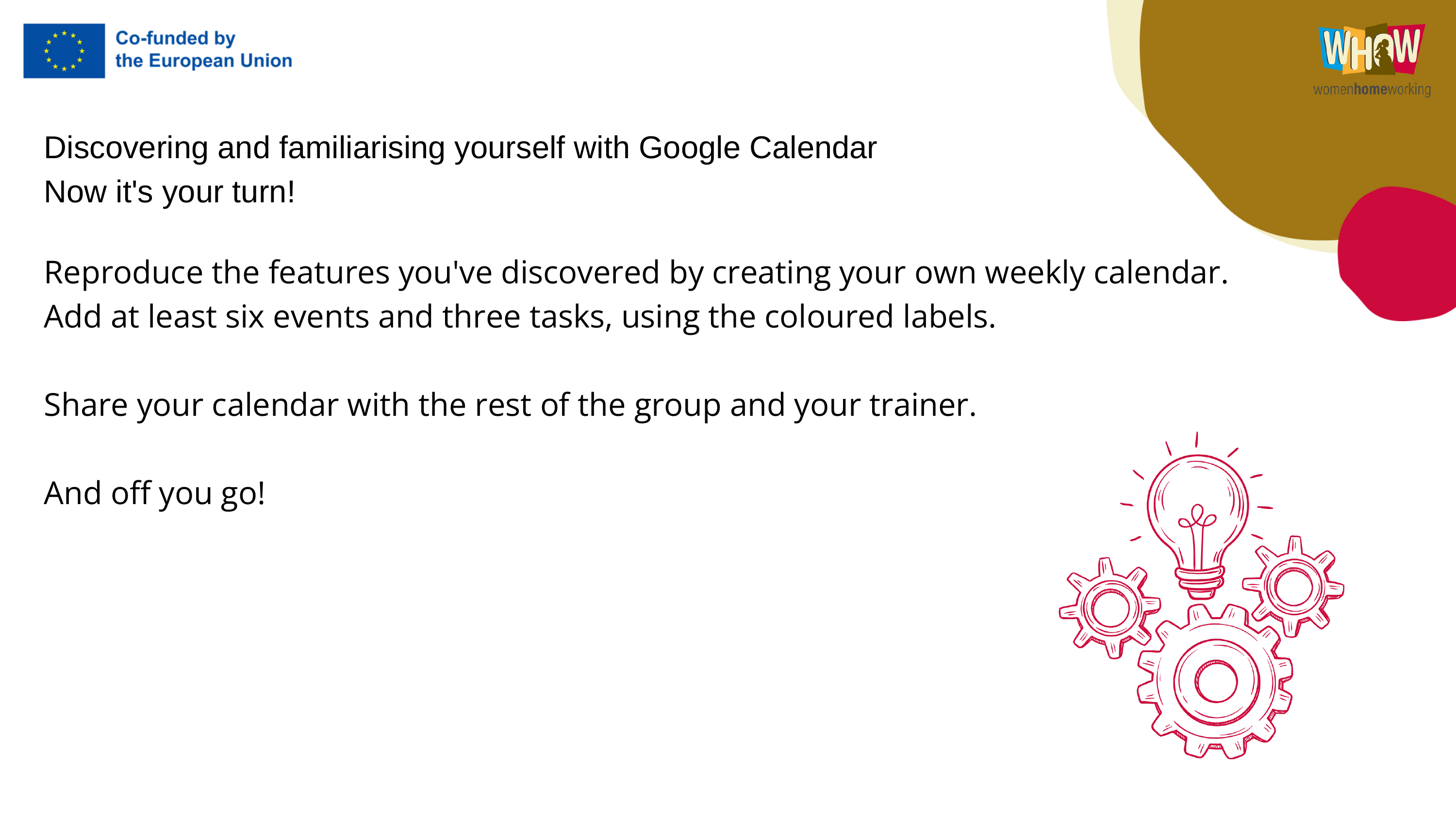

Discovering and familiarising yourself with Google Calendar
Now it's your turn!
Reproduce the features you've discovered by creating your own weekly calendar.
Add at least six events and three tasks, using the coloured labels.

Share your calendar with the rest of the group and your trainer.

And off you go!